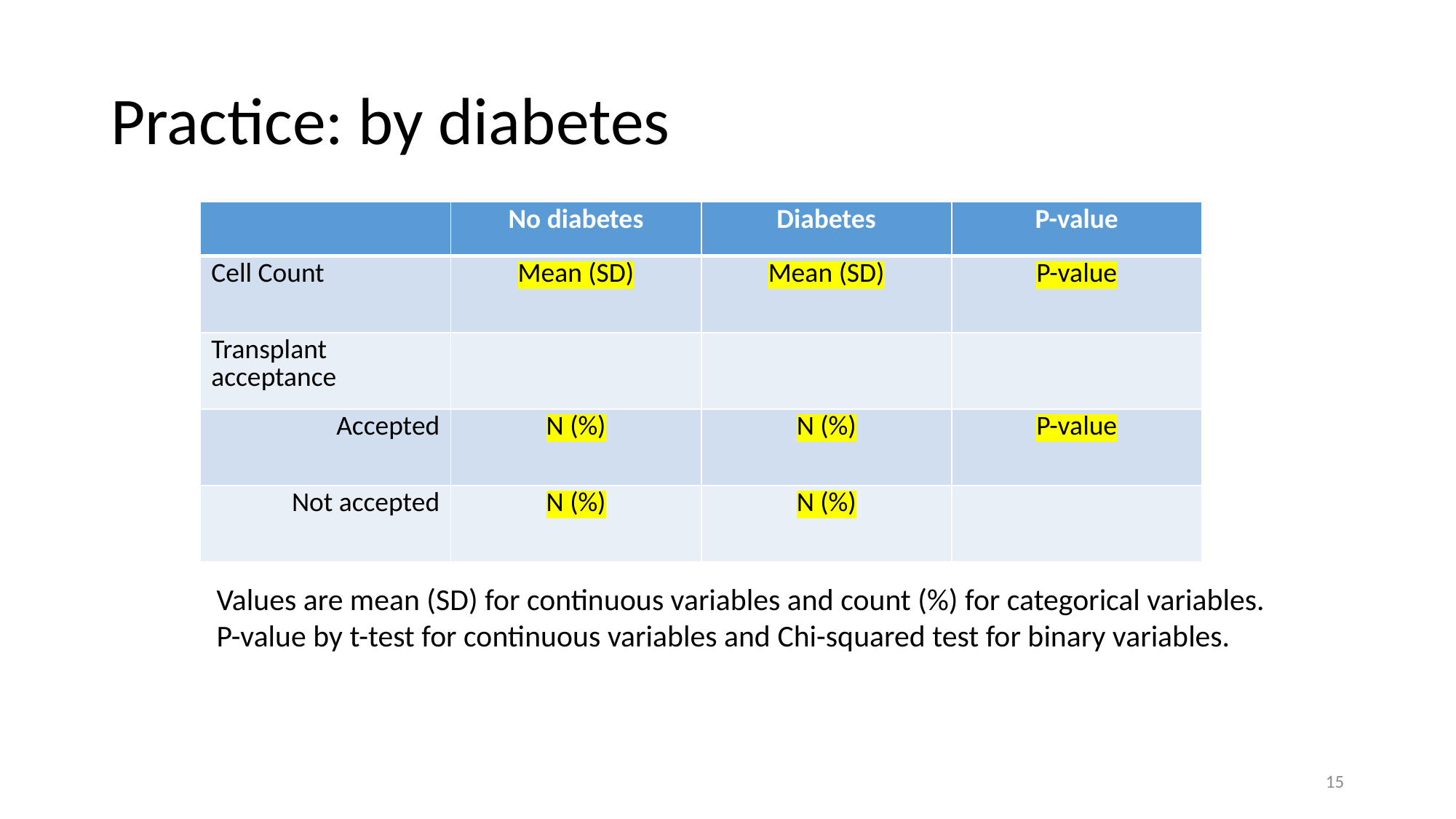

# Practice: by diabetes
|  | No diabetes | Diabetes | P-value |
| --- | --- | --- | --- |
| Cell Count | Mean (SD) | Mean (SD) | P-value |
| Transplant acceptance |  |  |  |
| Accepted | N (%) | N (%) | P-value |
| Not accepted | N (%) | N (%) |  |
Values are mean (SD) for continuous variables and count (%) for categorical variables.
P-value by t-test for continuous variables and Chi-squared test for binary variables.
15